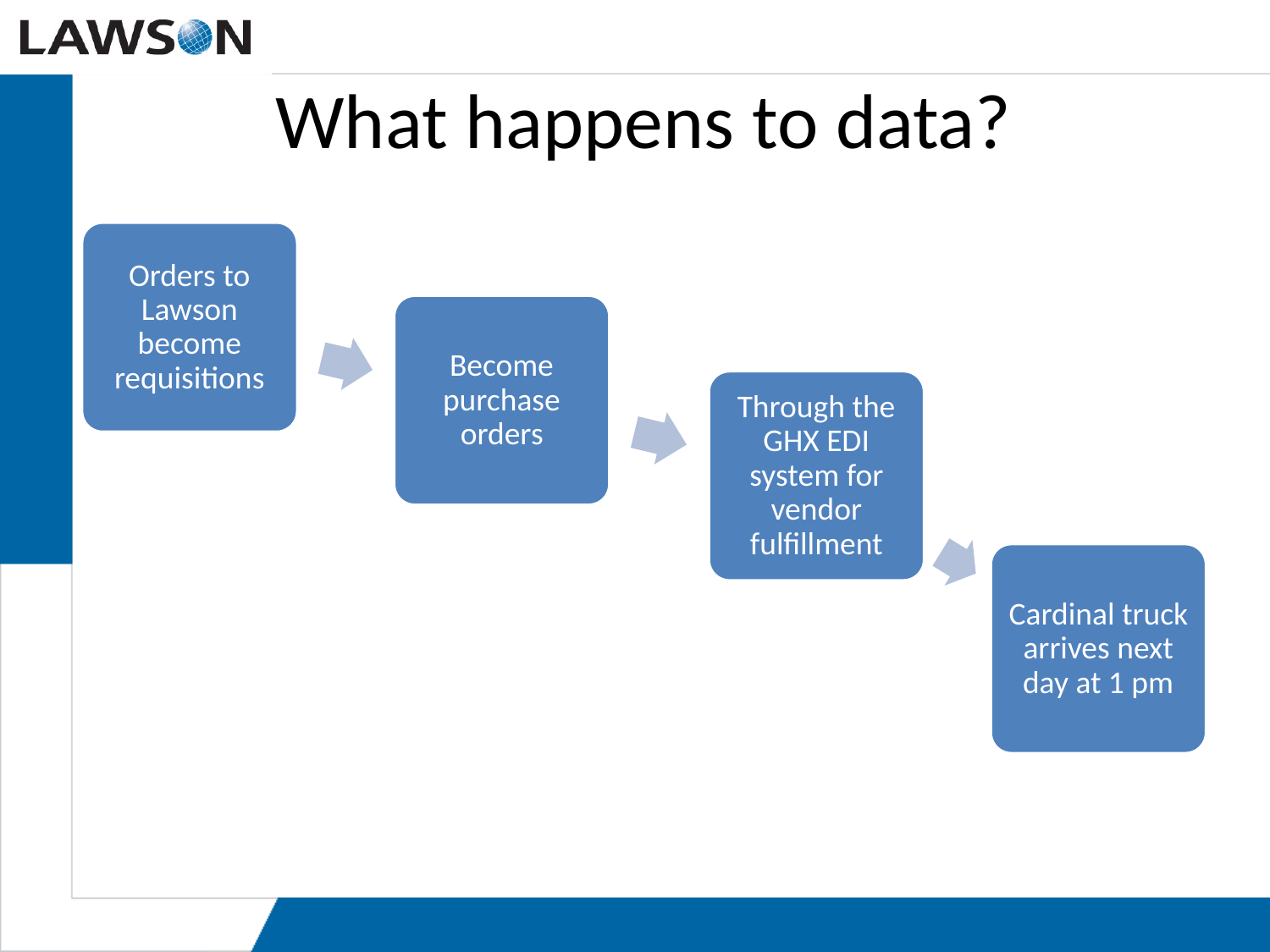

# What happens to data?
Orders to Lawson become requisitions

Become purchase orders

Through the GHX EDI system for vendor fulfillment

Cardinal truck arrives next day at 1 pm